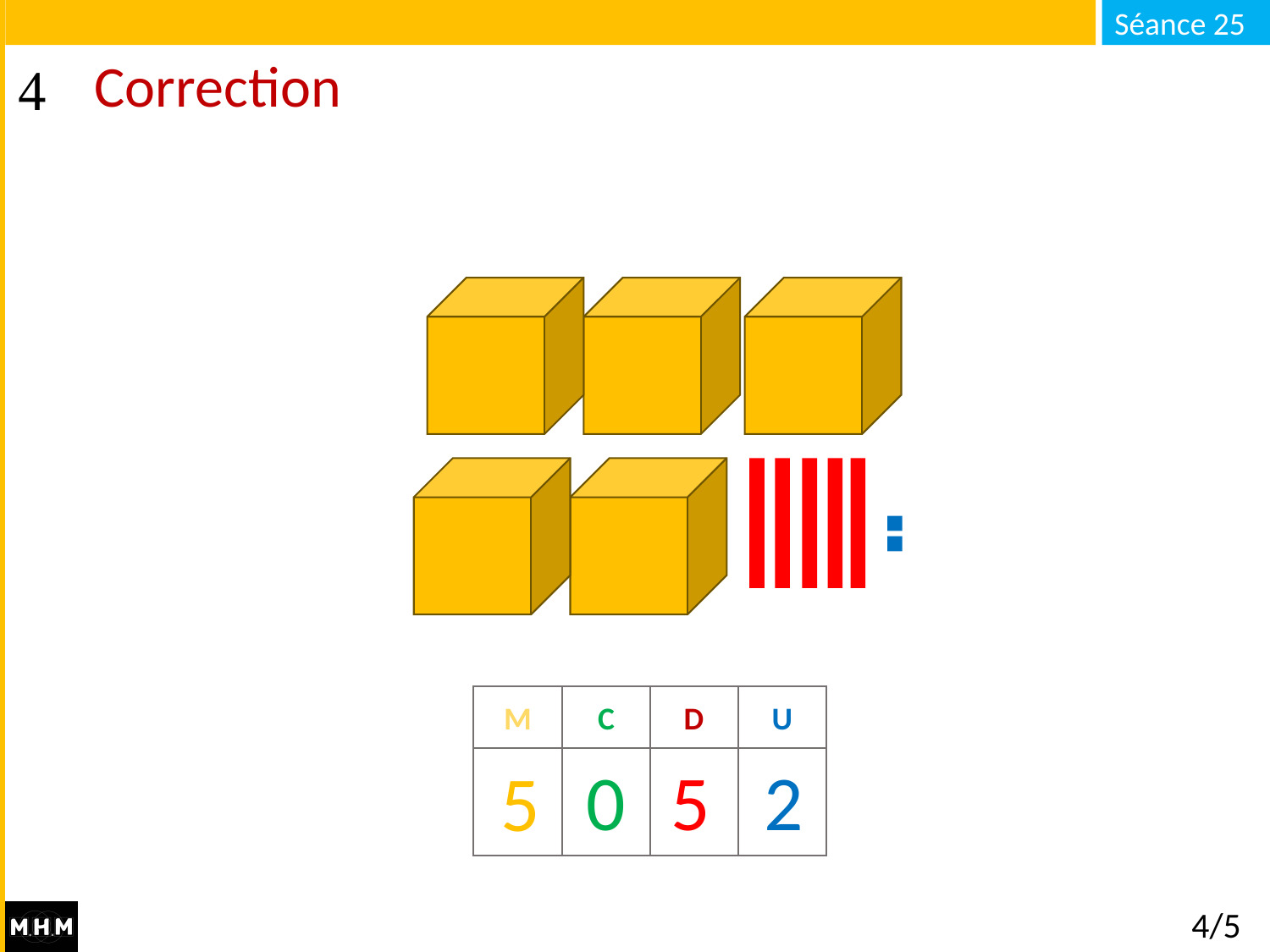

# Correction

M
C
D
U

2
5
0
5
4/5